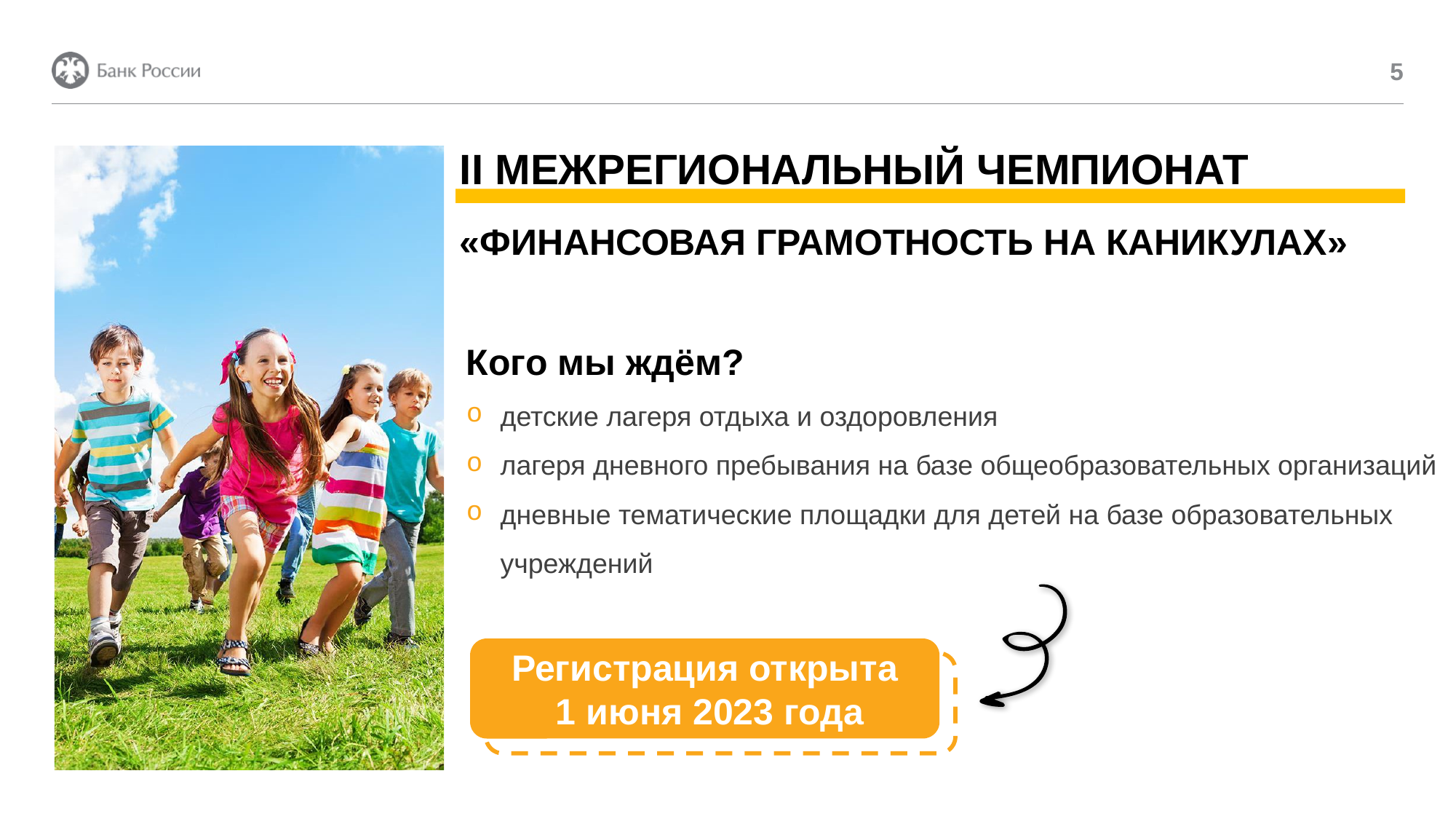

5
II МЕЖРЕГИОНАЛЬНЫЙ ЧЕМПИОНАТ
«ФИНАНСОВАЯ ГРАМОТНОСТЬ НА КАНИКУЛАХ»

Кого мы ждём?
детские лагеря отдыха и оздоровления
лагеря дневного пребывания на базе общеобразовательных организаций
дневные тематические площадки для детей на базе образовательных учреждений

Регистрация открыта
 1 июня 2023 года